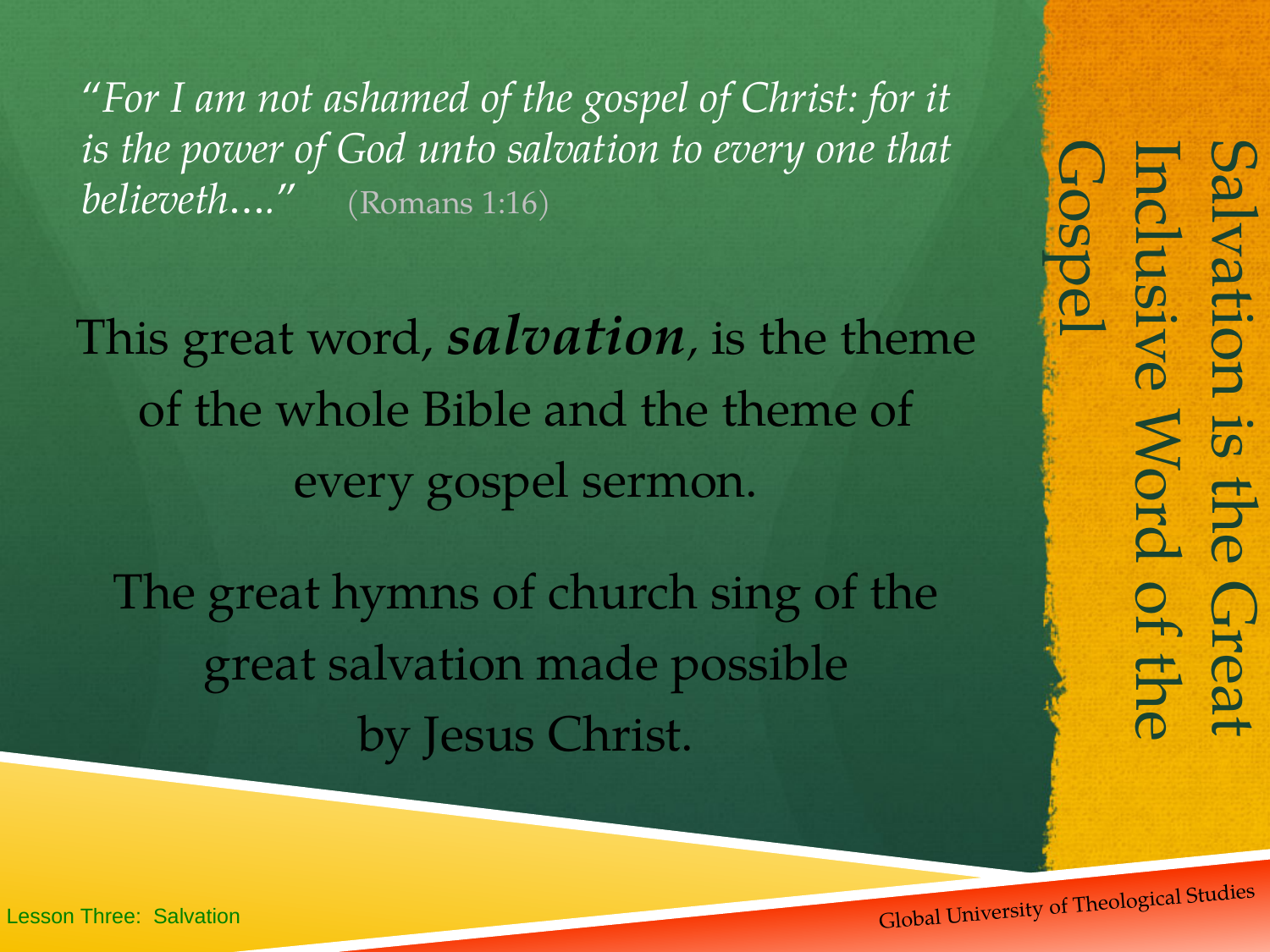

# Salvation is the Great Inclusive Word of the Gospel
“For I am not ashamed of the gospel of Christ: for it is the power of God unto salvation to every one that believeth….”	 (Romans 1:16)

This great word, salvation, is the theme of the whole Bible and the theme of every gospel sermon.

The great hymns of church sing of the great salvation made possible
by Jesus Christ.

 Global University of Theological Studies
Lesson Three:  Salvation